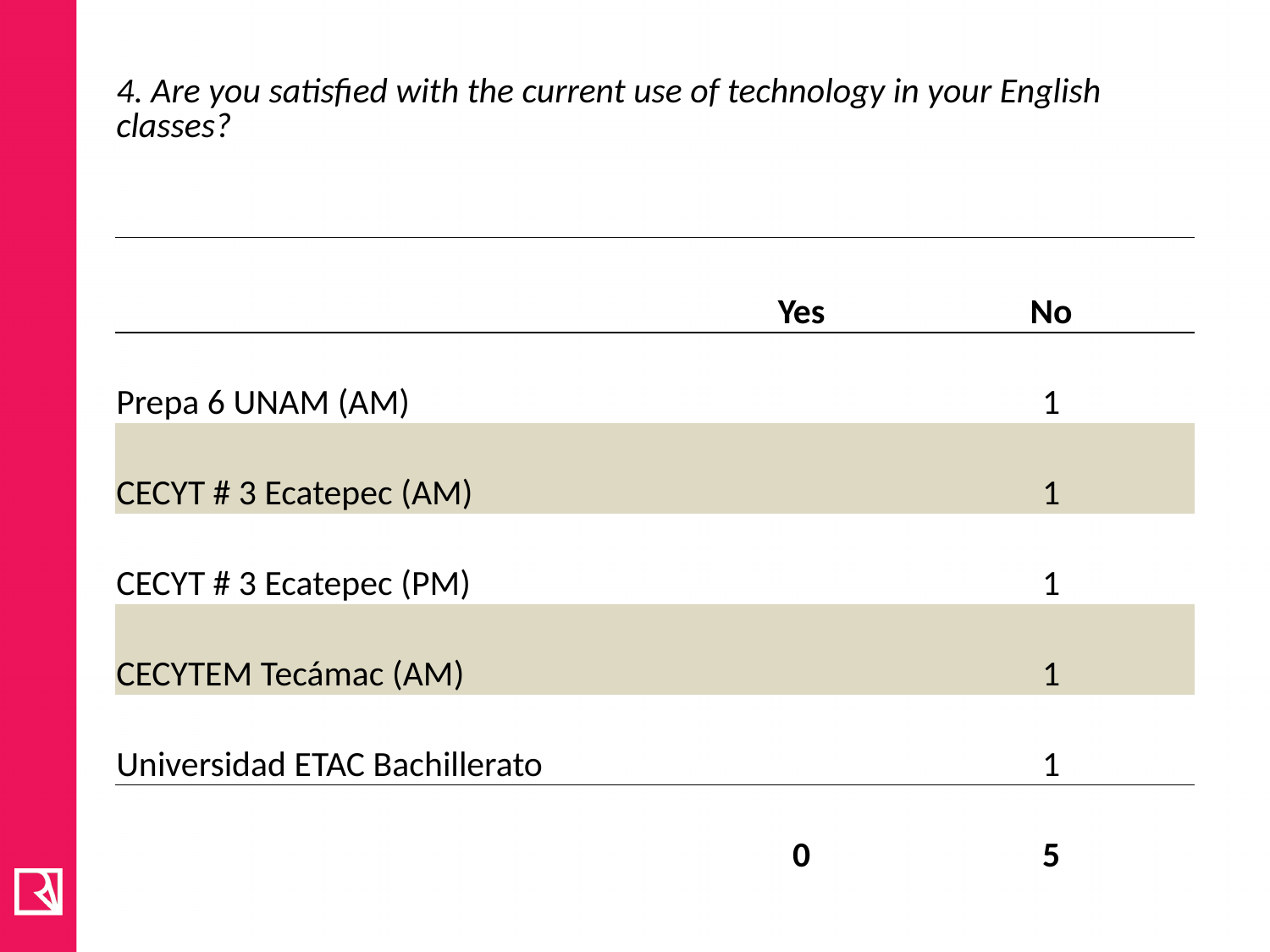

| 4. Are you satisfied with the current use of technology in your English classes? |  |  |
| --- | --- | --- |
|  |  |  |
|  | Yes | No |
| Prepa 6 UNAM (AM) |  | 1 |
| CECYT # 3 Ecatepec (AM) |  | 1 |
| CECYT # 3 Ecatepec (PM) |  | 1 |
| CECYTEM Tecámac (AM) |  | 1 |
| Universidad ETAC Bachillerato |  | 1 |
|  | 0 | 5 |